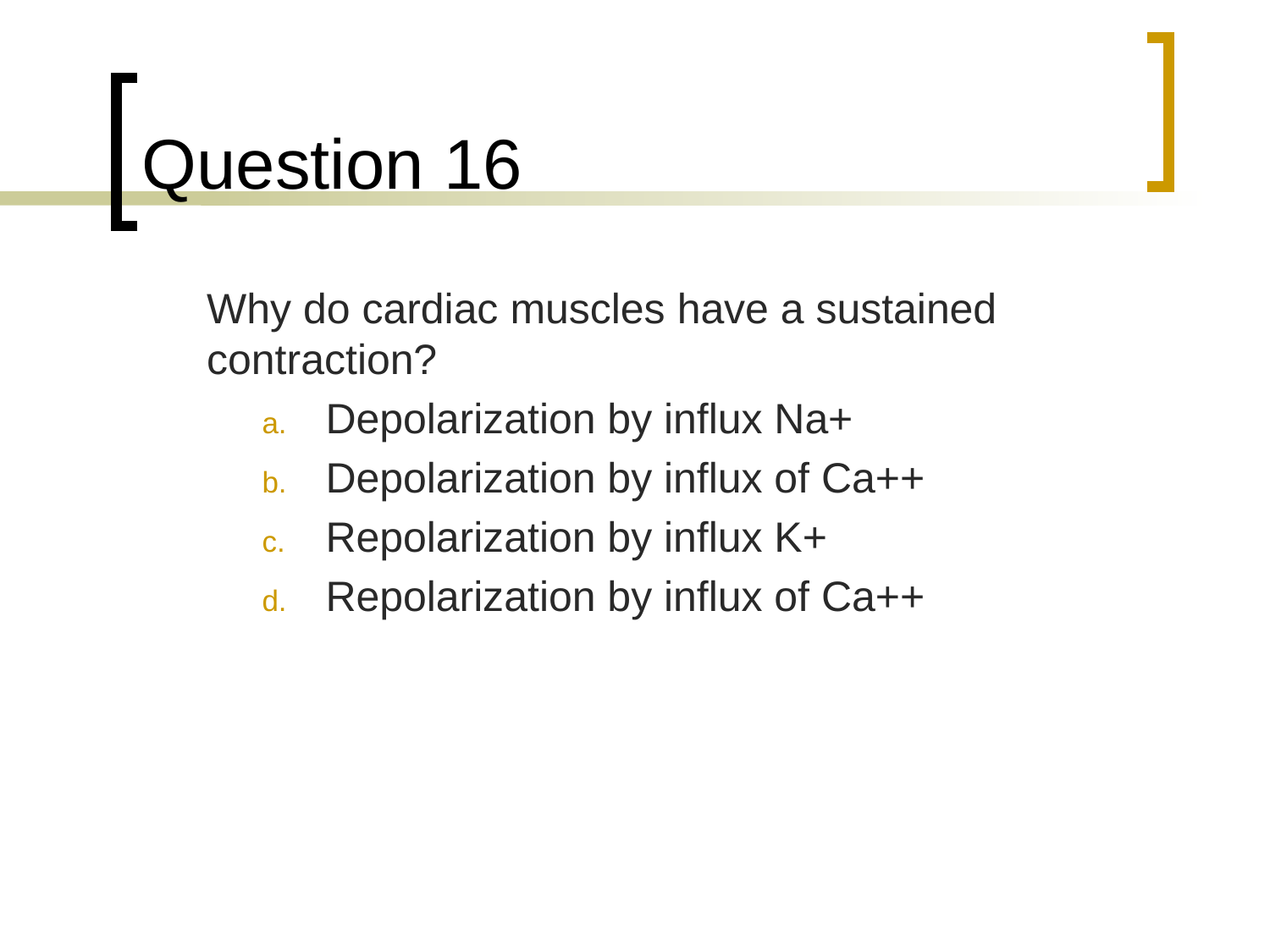

# Question 16
	Why do cardiac muscles have a sustained contraction?
Depolarization by influx Na+
Depolarization by influx of Ca++
Repolarization by influx K+
Repolarization by influx of Ca++